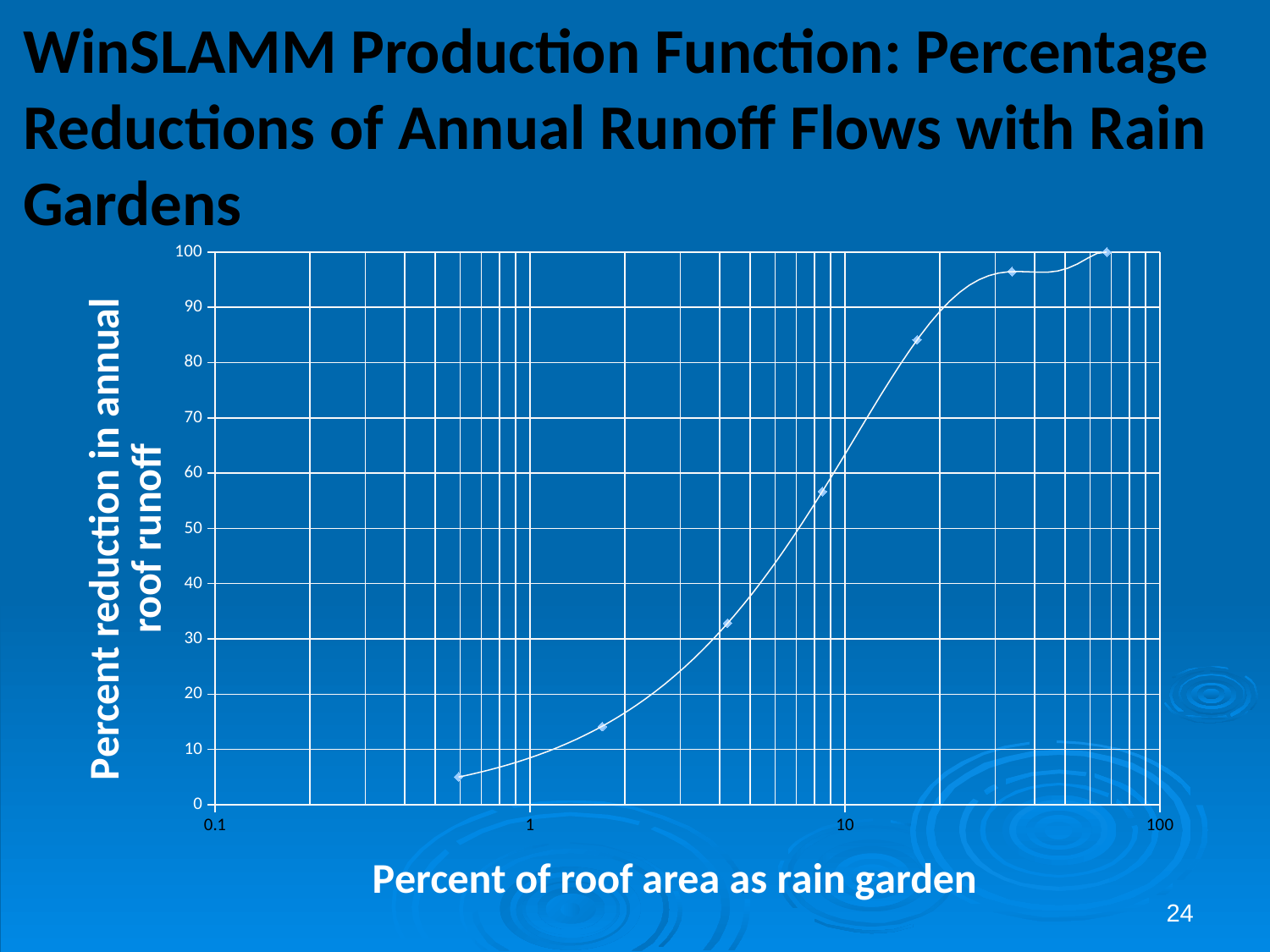

WinSLAMM Production Function: Percentage Reductions of Annual Runoff Flows with Rain Gardens

### Chart

| Category | % reduction in runoff |
|---|---|
24